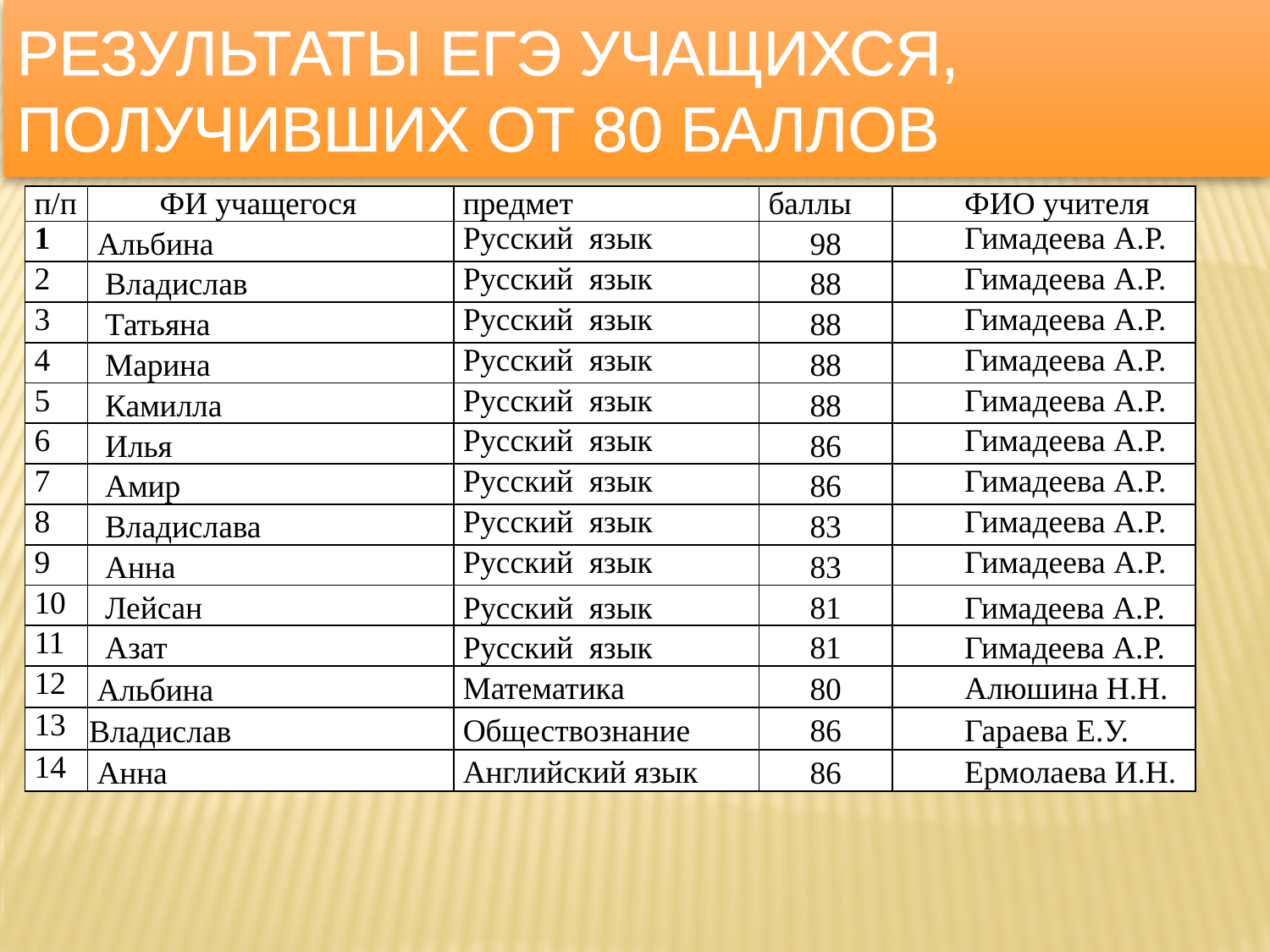

# Результаты ЕГЭ учащихся, получивших от 80 баллов
| п/п | ФИ учащегося | предмет | баллы | ФИО учителя |
| --- | --- | --- | --- | --- |
| 1 | Альбина | Русский язык | 98 | Гимадеева А.Р. |
| 2 | Владислав | Русский язык | 88 | Гимадеева А.Р. |
| 3 | Татьяна | Русский язык | 88 | Гимадеева А.Р. |
| 4 | Марина | Русский язык | 88 | Гимадеева А.Р. |
| 5 | Камилла | Русский язык | 88 | Гимадеева А.Р. |
| 6 | Илья | Русский язык | 86 | Гимадеева А.Р. |
| 7 | Амир | Русский язык | 86 | Гимадеева А.Р. |
| 8 | Владислава | Русский язык | 83 | Гимадеева А.Р. |
| 9 | Анна | Русский язык | 83 | Гимадеева А.Р. |
| 10 | Лейсан | Русский язык | 81 | Гимадеева А.Р. |
| 11 | Азат | Русский язык | 81 | Гимадеева А.Р. |
| 12 | Альбина | Математика | 80 | Алюшина Н.Н. |
| 13 | Владислав | Обществознание | 86 | Гараева Е.У. |
| 14 | Анна | Английский язык | 86 | Ермолаева И.Н. |